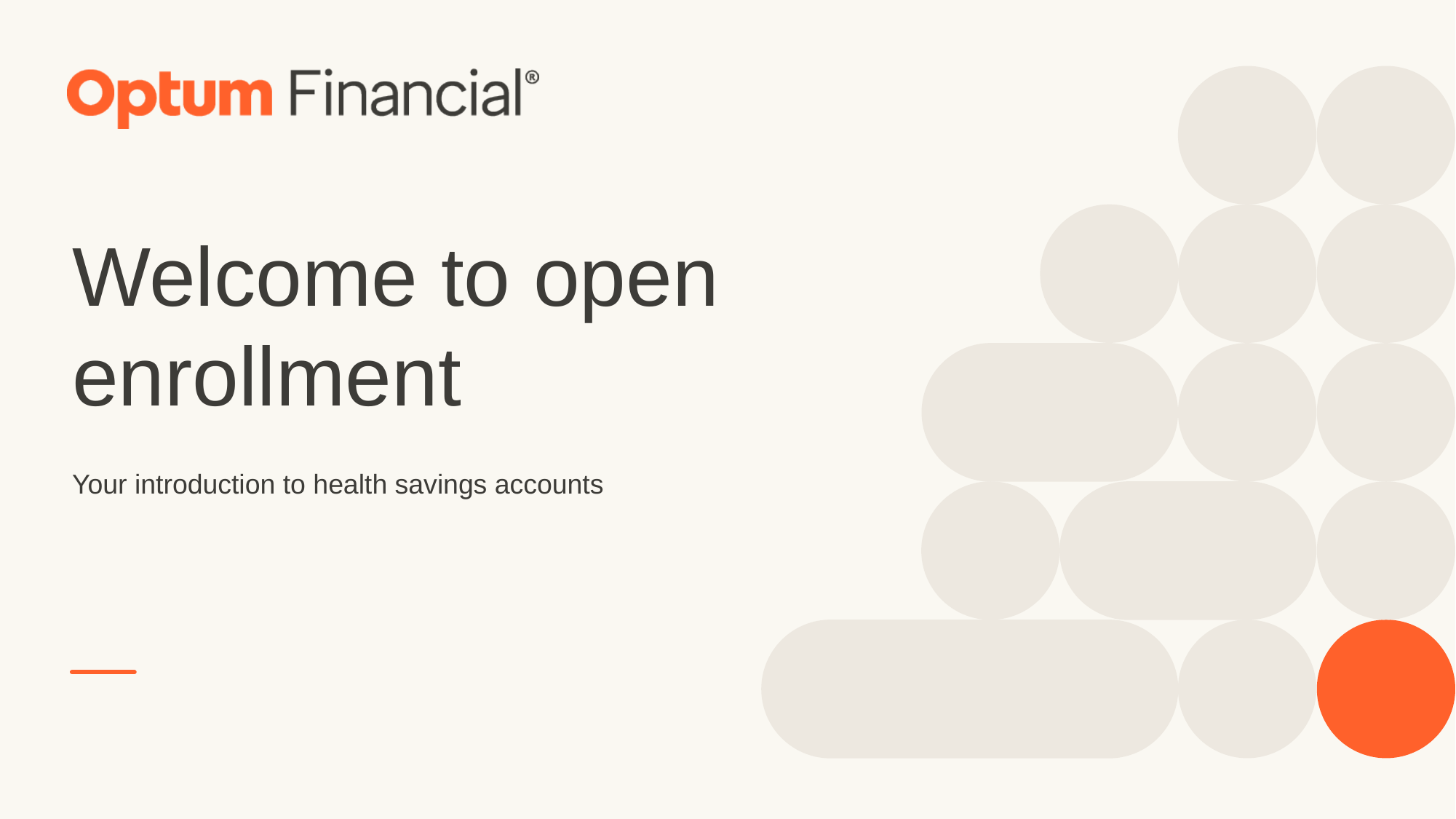

# Welcome to open enrollment
Your introduction to health savings accounts